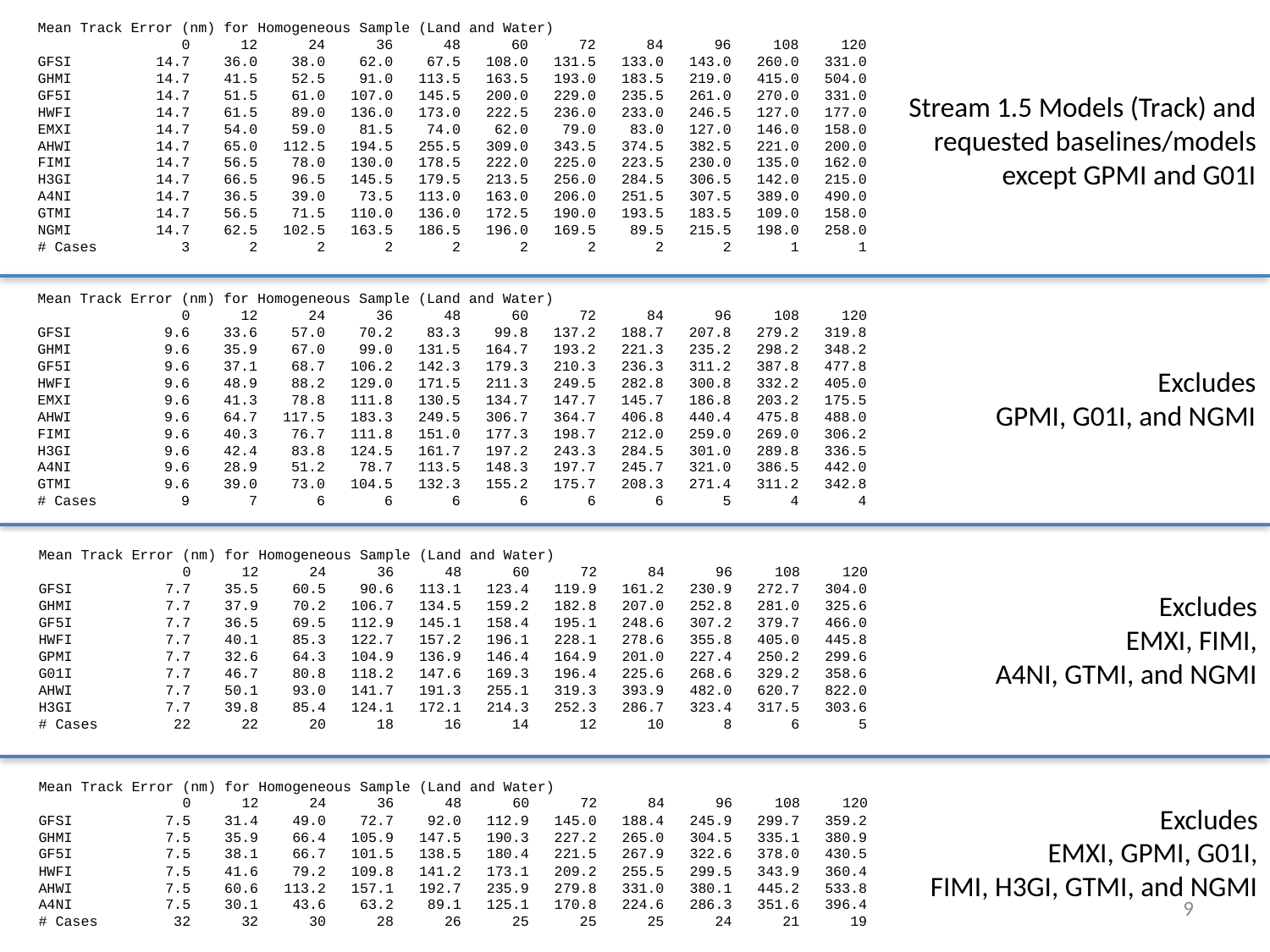

Mean Track Error (nm) for Homogeneous Sample (Land and Water)
                 0      12      24      36      48      60      72      84      96     108     120
GFSI          14.7    36.0    38.0    62.0    67.5   108.0   131.5   133.0   143.0   260.0   331.0
GHMI          14.7    41.5    52.5    91.0   113.5   163.5   193.0   183.5   219.0   415.0   504.0
GF5I          14.7    51.5    61.0   107.0   145.5   200.0   229.0   235.5   261.0   270.0   331.0
HWFI          14.7    61.5    89.0   136.0   173.0   222.5   236.0   233.0   246.5   127.0   177.0
EMXI          14.7    54.0    59.0    81.5    74.0    62.0    79.0    83.0   127.0   146.0   158.0
AHWI          14.7    65.0   112.5   194.5   255.5   309.0   343.5   374.5   382.5   221.0   200.0
FIMI          14.7    56.5    78.0   130.0   178.5   222.0   225.0   223.5   230.0   135.0   162.0
H3GI          14.7    66.5    96.5   145.5   179.5   213.5   256.0   284.5   306.5   142.0   215.0
A4NI          14.7    36.5    39.0    73.5   113.0   163.0   206.0   251.5   307.5   389.0   490.0
GTMI          14.7    56.5    71.5   110.0   136.0   172.5   190.0   193.5   183.5   109.0   158.0
NGMI          14.7    62.5   102.5   163.5   186.5   196.0   169.5    89.5   215.5   198.0   258.0
# Cases          3       2       2       2       2       2       2       2       2       1       1
Stream 1.5 Models (Track) and requested baselines/models
except GPMI and G01I
Mean Track Error (nm) for Homogeneous Sample (Land and Water)
                 0      12      24      36      48      60      72      84      96     108     120
GFSI           9.6    33.6    57.0    70.2    83.3    99.8   137.2   188.7   207.8   279.2   319.8
GHMI           9.6    35.9    67.0    99.0   131.5   164.7   193.2   221.3   235.2   298.2   348.2
GF5I           9.6    37.1    68.7   106.2   142.3   179.3   210.3   236.3   311.2   387.8   477.8
HWFI           9.6    48.9    88.2   129.0   171.5   211.3   249.5   282.8   300.8   332.2   405.0
EMXI           9.6    41.3    78.8   111.8   130.5   134.7   147.7   145.7   186.8   203.2   175.5
AHWI           9.6    64.7   117.5   183.3   249.5   306.7   364.7   406.8   440.4   475.8   488.0
FIMI           9.6    40.3    76.7   111.8   151.0   177.3   198.7   212.0   259.0   269.0   306.2
H3GI           9.6    42.4    83.8   124.5   161.7   197.2   243.3   284.5   301.0   289.8   336.5
A4NI           9.6    28.9    51.2    78.7   113.5   148.3   197.7   245.7   321.0   386.5   442.0
GTMI           9.6    39.0    73.0   104.5   132.3   155.2   175.7   208.3   271.4   311.2   342.8
# Cases          9       7       6       6       6       6       6       6       5       4       4
Excludes
GPMI, G01I, and NGMI
Mean Track Error (nm) for Homogeneous Sample (Land and Water)
                 0      12      24      36      48      60      72      84      96     108     120
GFSI           7.7    35.5    60.5    90.6   113.1   123.4   119.9   161.2   230.9   272.7   304.0
GHMI           7.7    37.9    70.2   106.7   134.5   159.2   182.8   207.0   252.8   281.0   325.6
GF5I           7.7    36.5    69.5   112.9   145.1   158.4   195.1   248.6   307.2   379.7   466.0
HWFI           7.7    40.1    85.3   122.7   157.2   196.1   228.1   278.6   355.8   405.0   445.8
GPMI           7.7    32.6    64.3   104.9   136.9   146.4   164.9   201.0   227.4   250.2   299.6
G01I           7.7    46.7    80.8   118.2   147.6   169.3   196.4   225.6   268.6   329.2   358.6
AHWI           7.7    50.1    93.0   141.7   191.3   255.1   319.3   393.9   482.0   620.7   822.0
H3GI           7.7    39.8    85.4   124.1   172.1   214.3   252.3   286.7   323.4   317.5   303.6
# Cases         22      22      20      18      16      14      12      10       8       6       5
Excludes
EMXI, FIMI,
A4NI, GTMI, and NGMI
Mean Track Error (nm) for Homogeneous Sample (Land and Water)
                 0      12      24      36      48      60      72      84      96     108     120
GFSI           7.5    31.4    49.0    72.7    92.0   112.9   145.0   188.4   245.9   299.7   359.2
GHMI           7.5    35.9    66.4   105.9   147.5   190.3   227.2   265.0   304.5   335.1   380.9
GF5I           7.5    38.1    66.7   101.5   138.5   180.4   221.5   267.9   322.6   378.0   430.5
HWFI           7.5    41.6    79.2   109.8   141.2   173.1   209.2   255.5   299.5   343.9   360.4
AHWI           7.5    60.6   113.2   157.1   192.7   235.9   279.8   331.0   380.1   445.2   533.8
A4NI           7.5    30.1    43.6    63.2    89.1   125.1   170.8   224.6   286.3   351.6   396.4
# Cases         32      32      30      28      26      25      25      25      24      21      19
Excludes
EMXI, GPMI, G01I,
FIMI, H3GI, GTMI, and NGMI
9